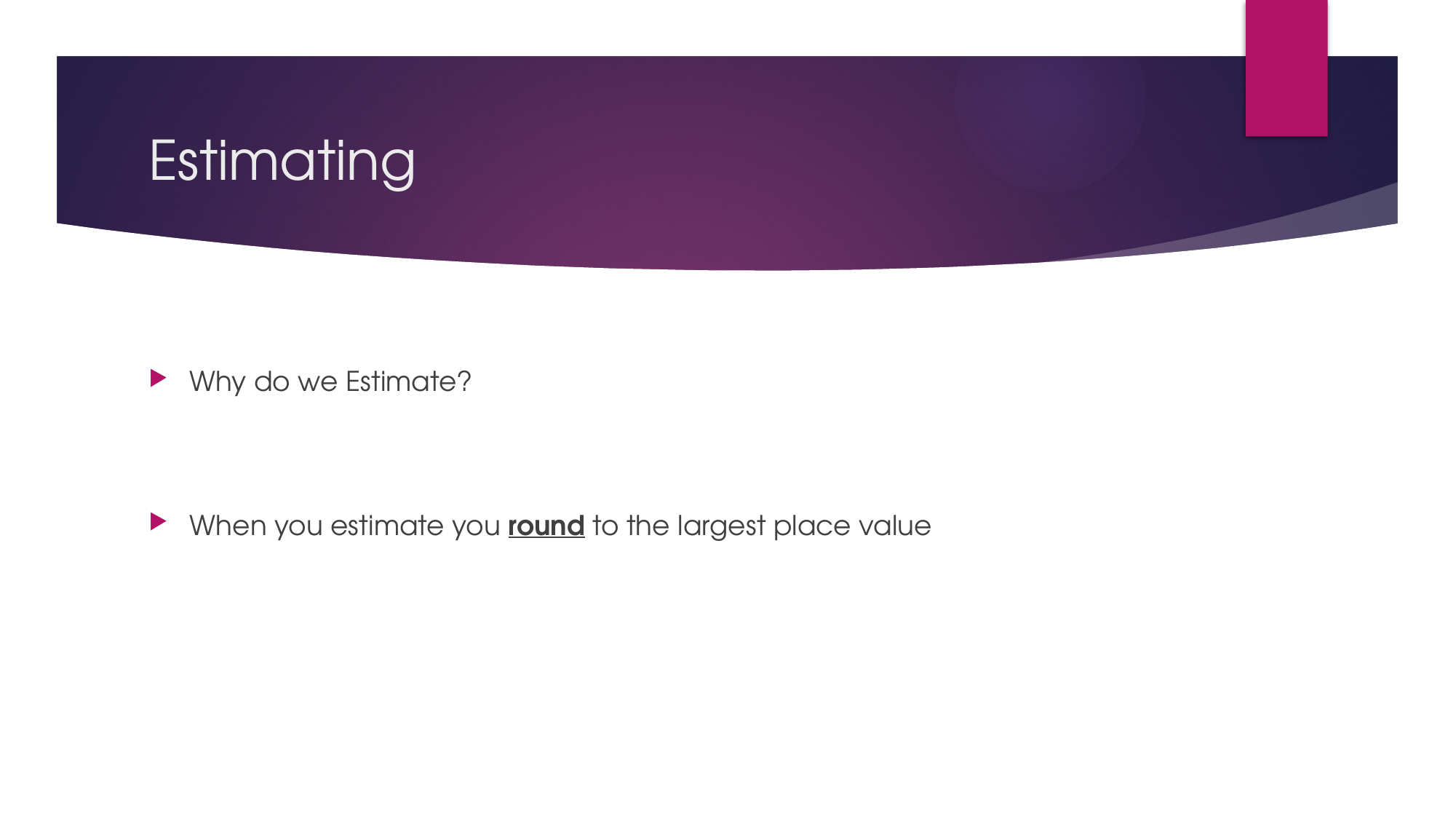

# Estimating

Why do we Estimate?

When you estimate you round to the largest place value